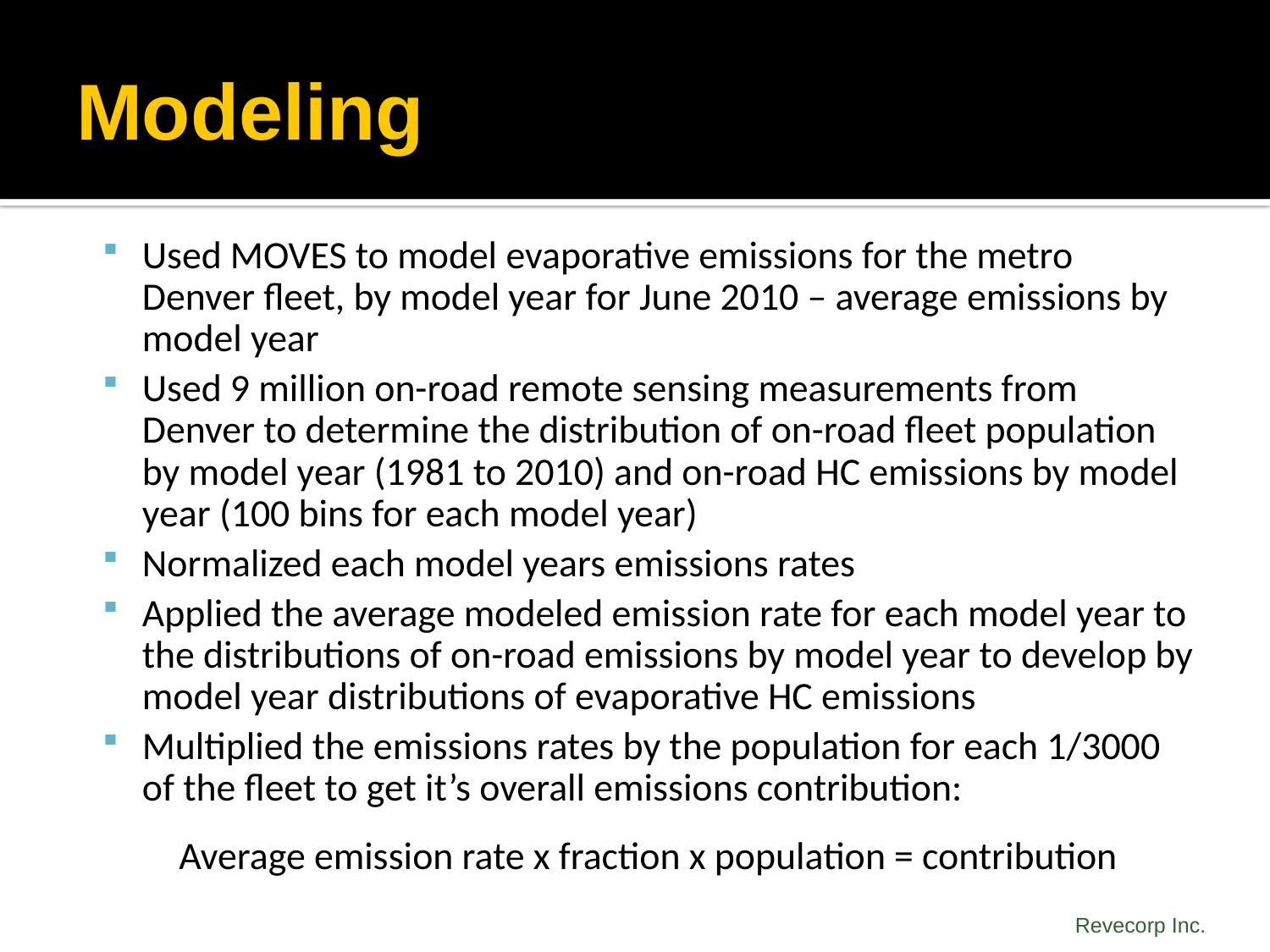

# Modeling
Used MOVES to model evaporative emissions for the metro Denver fleet, by model year for June 2010 – average emissions by model year
Used 9 million on-road remote sensing measurements from Denver to determine the distribution of on-road fleet population by model year (1981 to 2010) and on-road HC emissions by model year (100 bins for each model year)
Normalized each model years emissions rates
Applied the average modeled emission rate for each model year to the distributions of on-road emissions by model year to develop by model year distributions of evaporative HC emissions
Multiplied the emissions rates by the population for each 1/3000 of the fleet to get it’s overall emissions contribution:
Average emission rate x fraction x population = contribution

Revecorp Inc.